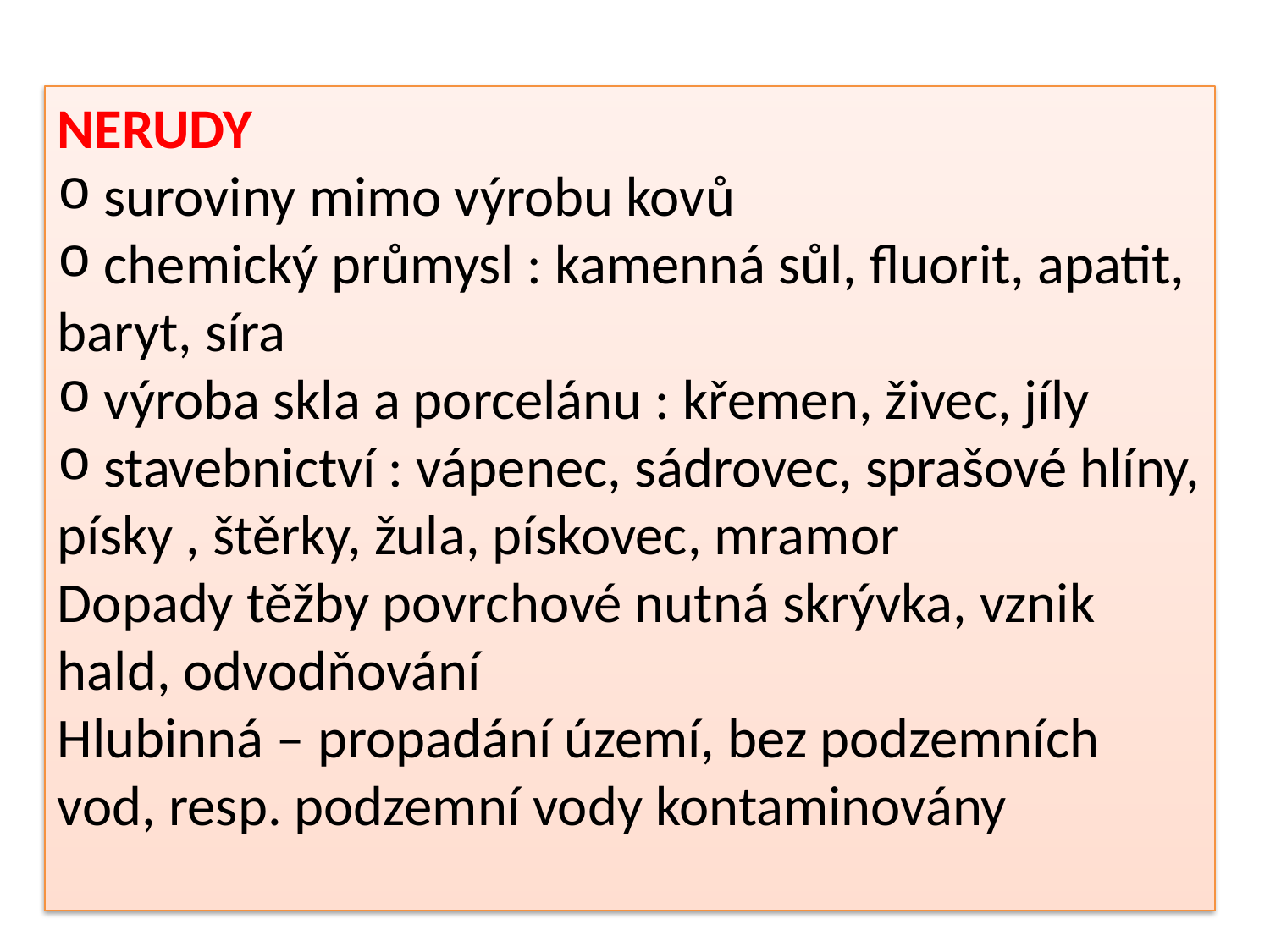

NERUDY
 suroviny mimo výrobu kovů
 chemický průmysl : kamenná sůl, fluorit, apatit, baryt, síra
 výroba skla a porcelánu : křemen, živec, jíly
 stavebnictví : vápenec, sádrovec, sprašové hlíny, písky , štěrky, žula, pískovec, mramor
Dopady těžby povrchové nutná skrývka, vznik hald, odvodňování
Hlubinná – propadání území, bez podzemních vod, resp. podzemní vody kontaminovány